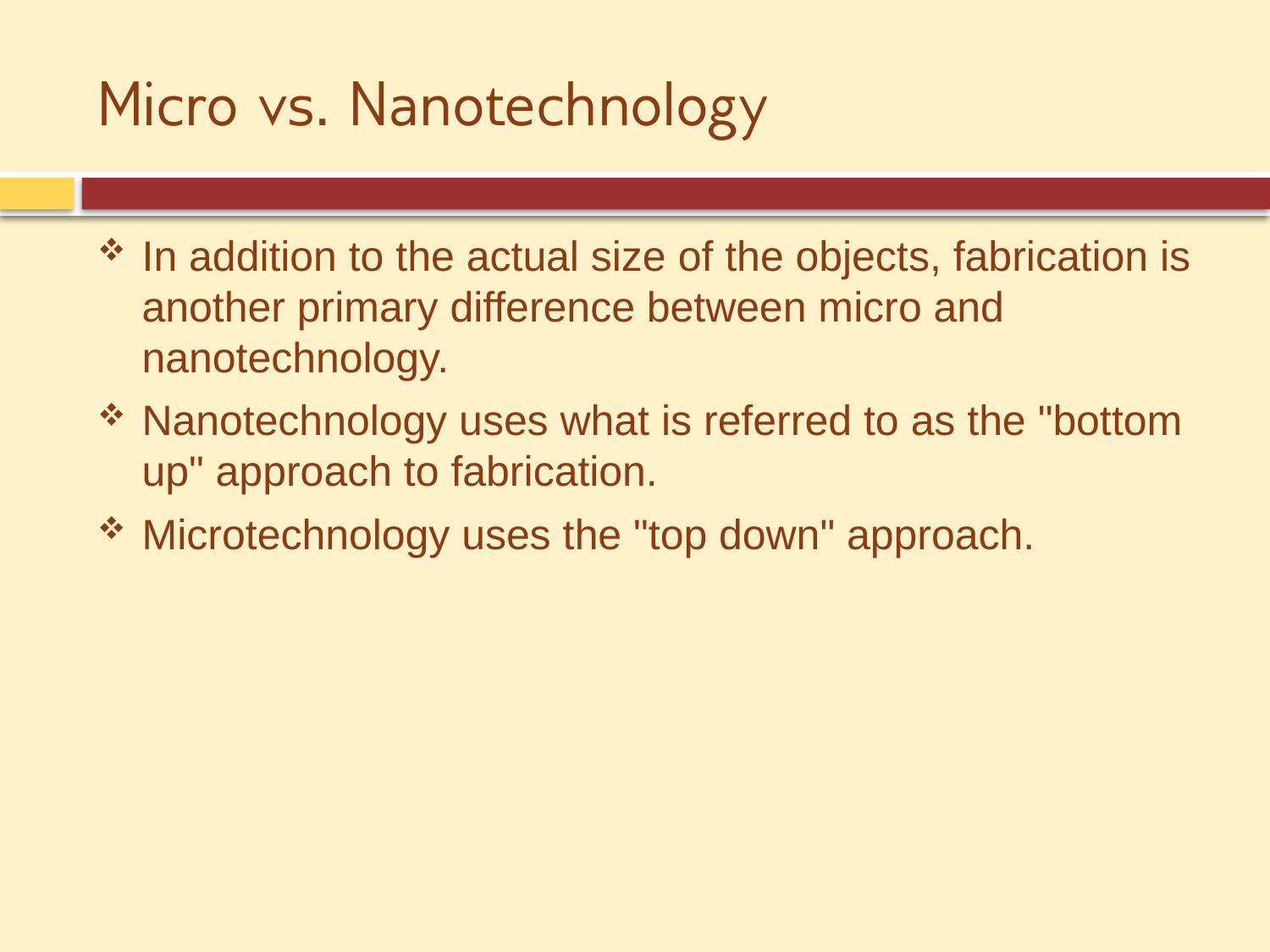

# Micro vs. Nanotechnology
In addition to the actual size of the objects, fabrication is another primary difference between micro and nanotechnology.
Nanotechnology uses what is referred to as the "bottom up" approach to fabrication.
Microtechnology uses the "top down" approach.